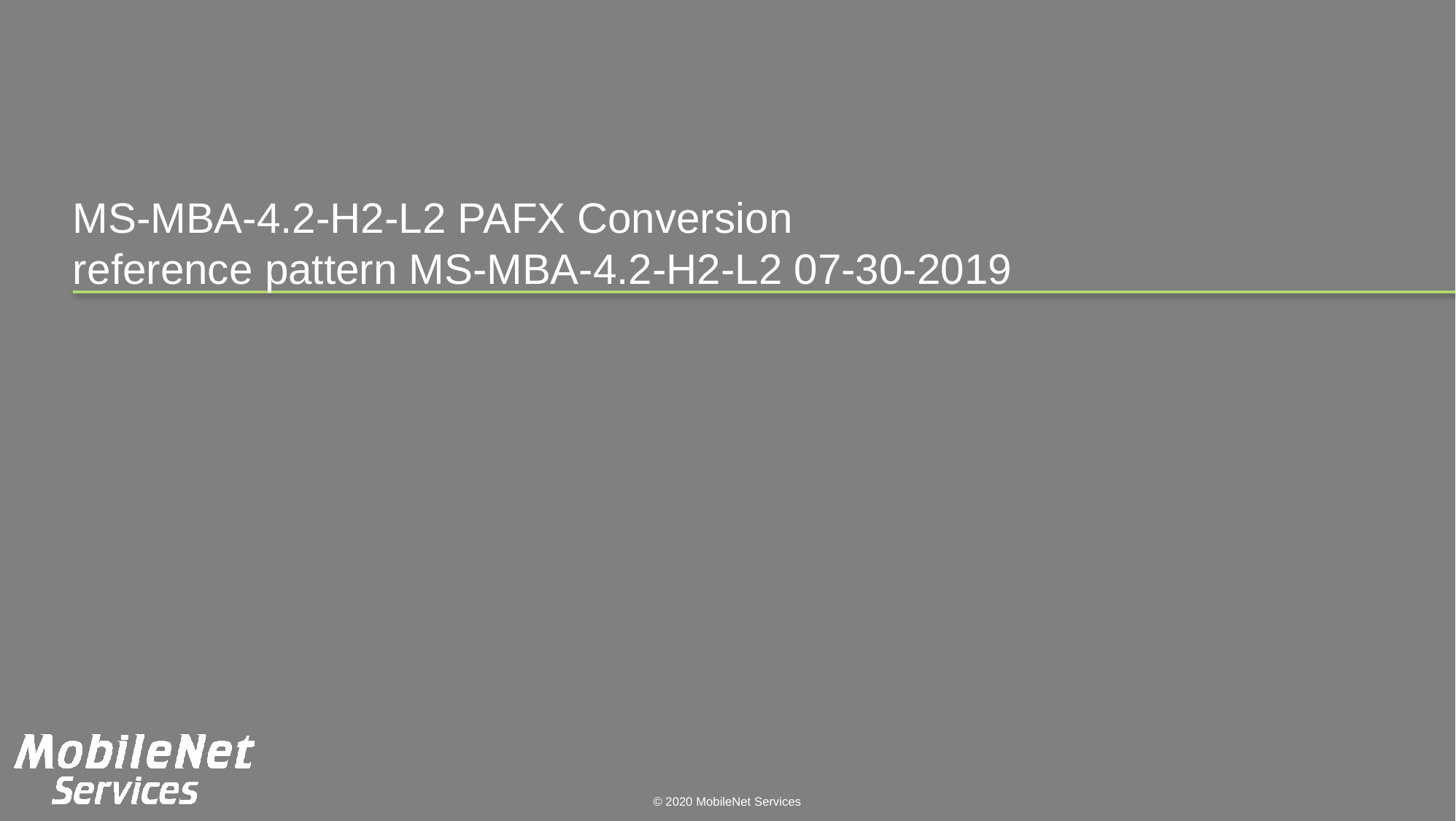

# MS-MBA-4.2-H2-L2 PAFX Conversion reference pattern MS-MBA-4.2-H2-L2 07-30-2019